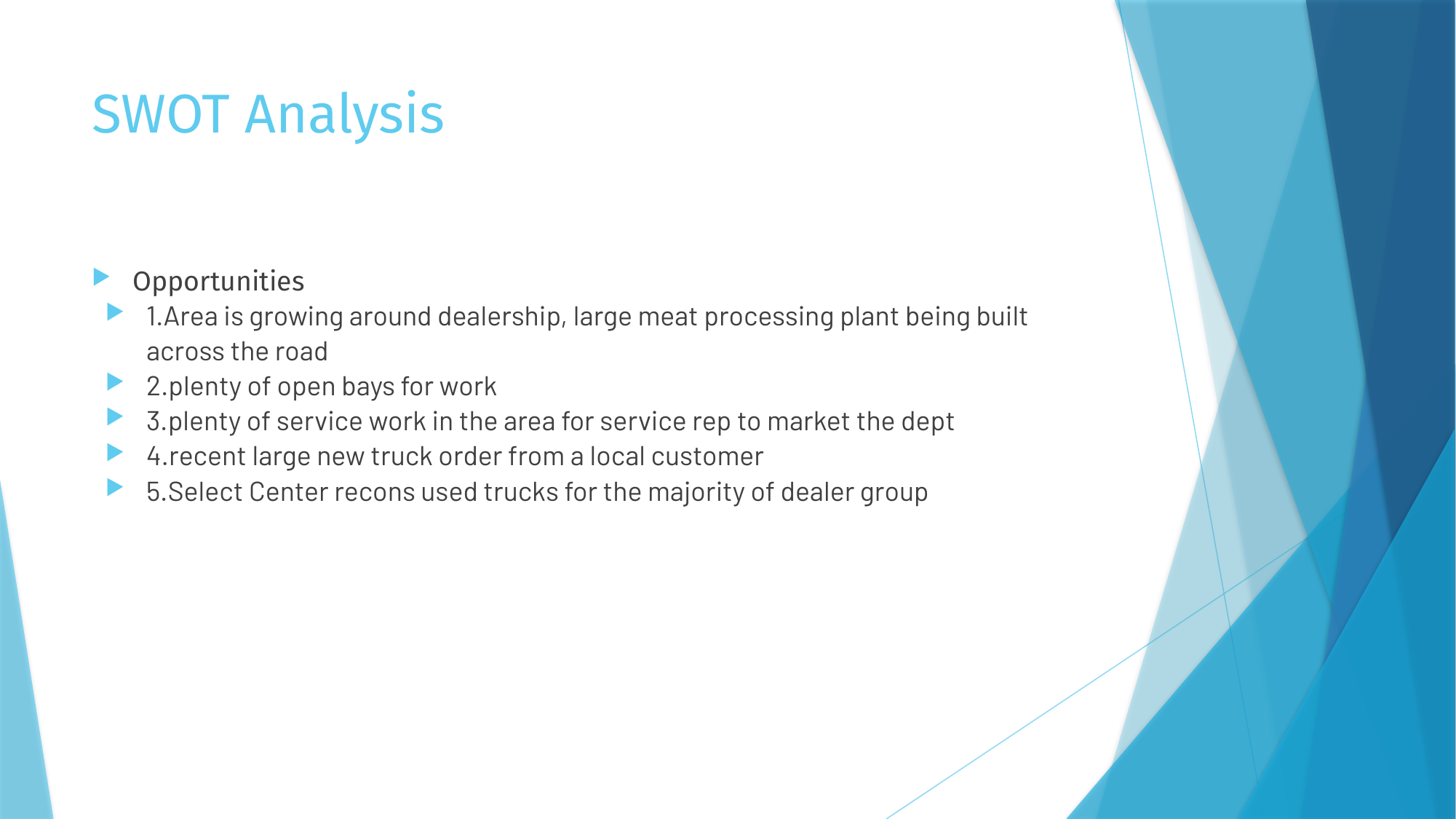

# SWOT Analysis
Opportunities
1.Area is growing around dealership, large meat processing plant being built across the road
2.plenty of open bays for work
3.plenty of service work in the area for service rep to market the dept
4.recent large new truck order from a local customer
5.Select Center recons used trucks for the majority of dealer group